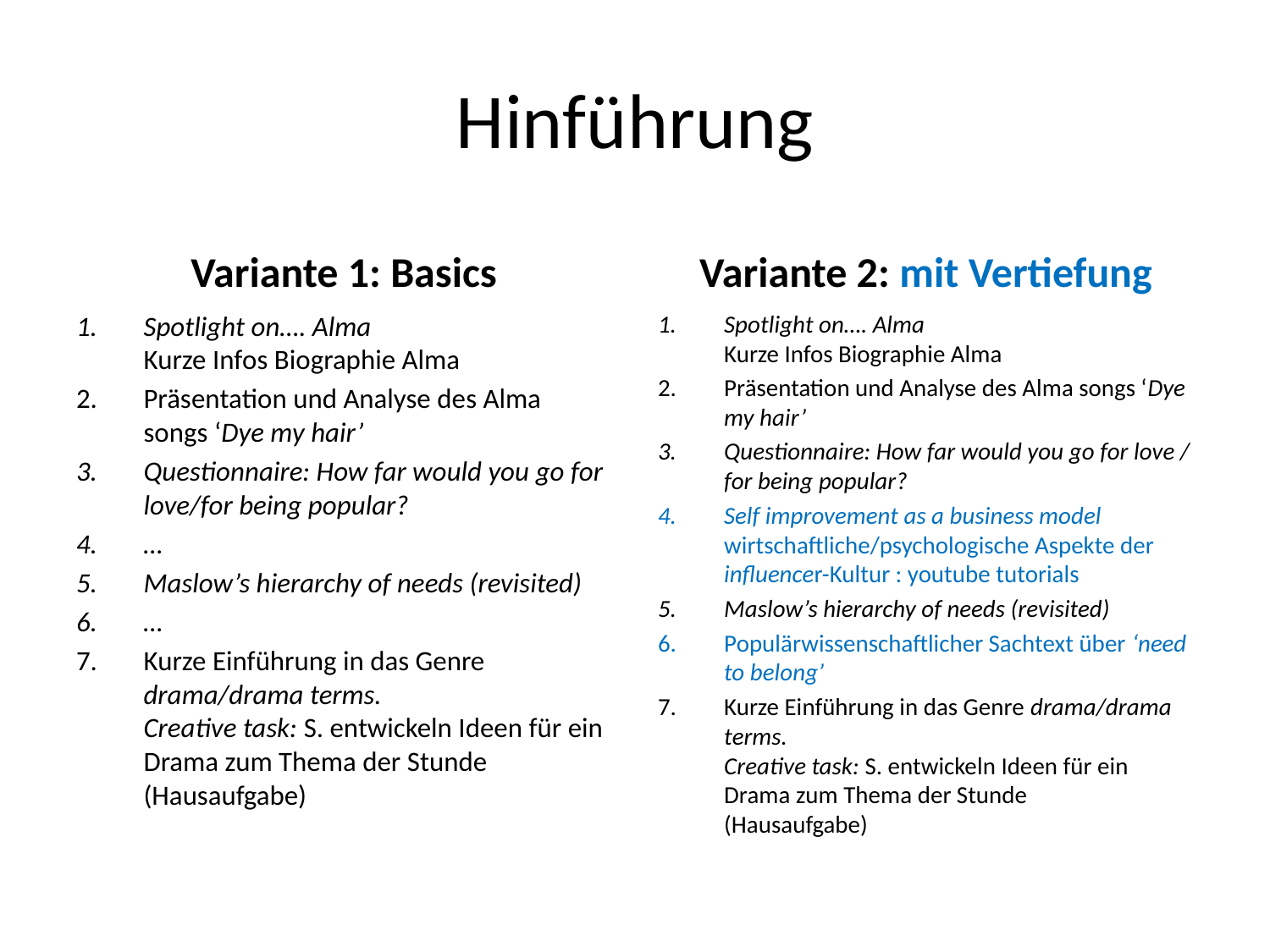

# Hinführung
Variante 1: Basics
Variante 2: mit Vertiefung
Spotlight on…. Alma
Kurze Infos Biographie Alma
Präsentation und Analyse des Alma songs ‘Dye my hair’
Questionnaire: How far would you go for love/for being popular?
…
Maslow’s hierarchy of needs (revisited)
…
Kurze Einführung in das Genre drama/drama terms.
Creative task: S. entwickeln Ideen für ein Drama zum Thema der Stunde
(Hausaufgabe)

Spotlight on…. Alma
Kurze Infos Biographie Alma
Präsentation und Analyse des Alma songs ‘Dye my hair’
Questionnaire: How far would you go for love / for being popular?
Self improvement as a business model
wirtschaftliche/psychologische Aspekte der influencer-Kultur : youtube tutorials
Maslow’s hierarchy of needs (revisited)
Populärwissenschaftlicher Sachtext über ‘need to belong’
Kurze Einführung in das Genre drama/drama terms.
Creative task: S. entwickeln Ideen für ein Drama zum Thema der Stunde
(Hausaufgabe)